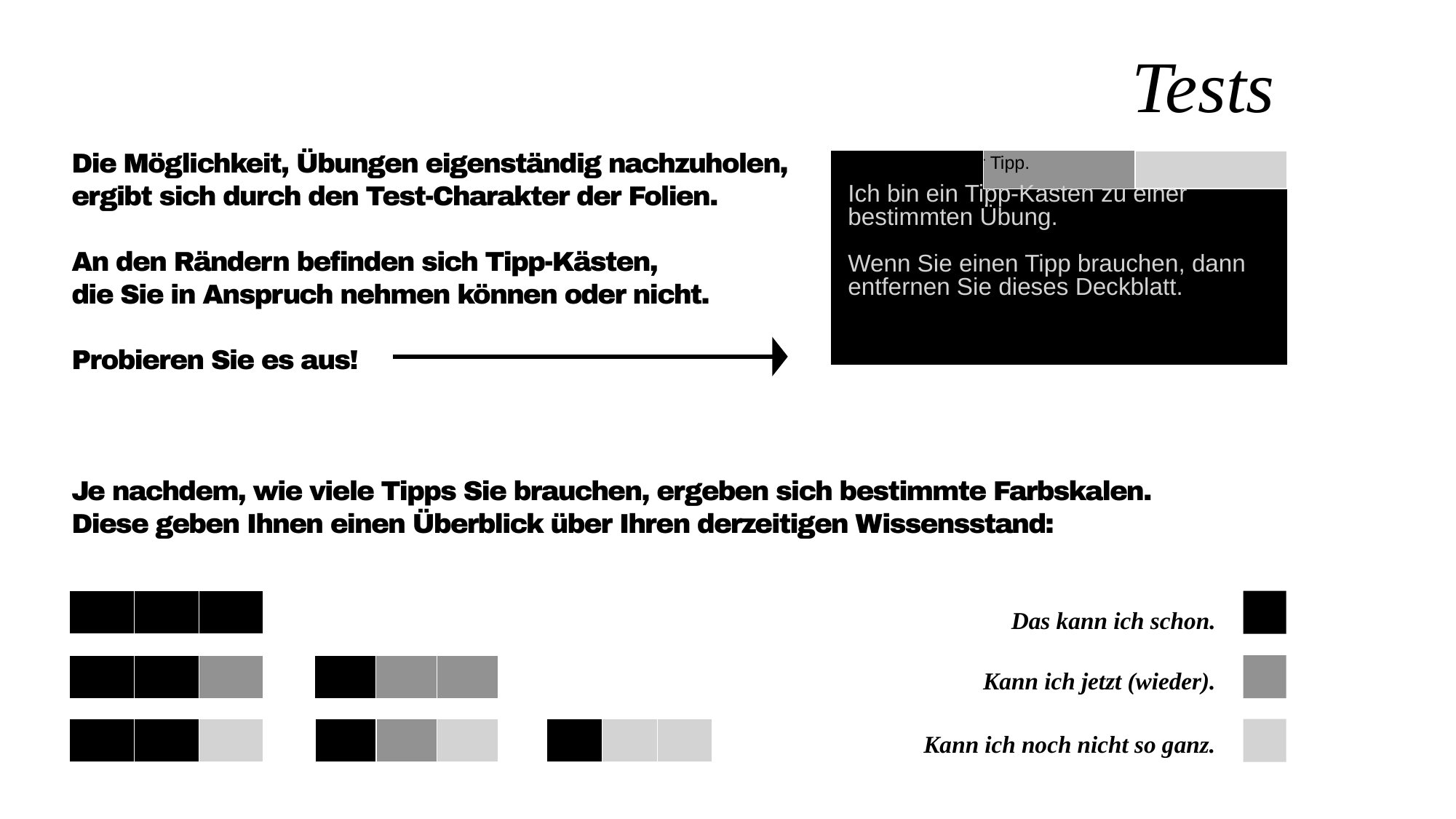

Tests
Die Möglichkeit, Übungen eigenständig nachzuholen,
ergibt sich durch den Test-Charakter der Folien.
An den Rändern befinden sich Tipp-Kästen,
die Sie in Anspruch nehmen können oder nicht.
Probieren Sie es aus!
Je nachdem, wie viele Tipps Sie brauchen, ergeben sich bestimmte Farbskalen.
Diese geben Ihnen einen Überblick über Ihren derzeitigen Wissensstand:
Ich bin ein Tipp-Kasten zu einer bestimmten Übung.
Wenn Sie einen Tipp brauchen, dann entfernen Sie dieses Deckblatt.

Ich bin ein kleiner Tipp.
Nun, da Sie mich aufgedeckt haben, helfe ich Ihnen mit der Übung auf die Sprünge. Dabei verwende ich PowerPoint-[Programmbegriffe].
Reicht meine Hilfe nicht aus?
Dann entfernen Sie auch diesen Kasten.
Ich bin ein Lösungsweg.
Anhand von PowerPoint-[Programmbegriffen]
zeige ich Ihnen, wie die Übung zu meistern ist.

Das kann ich schon.

Kann ich jetzt (wieder).

Kann ich noch nicht so ganz.